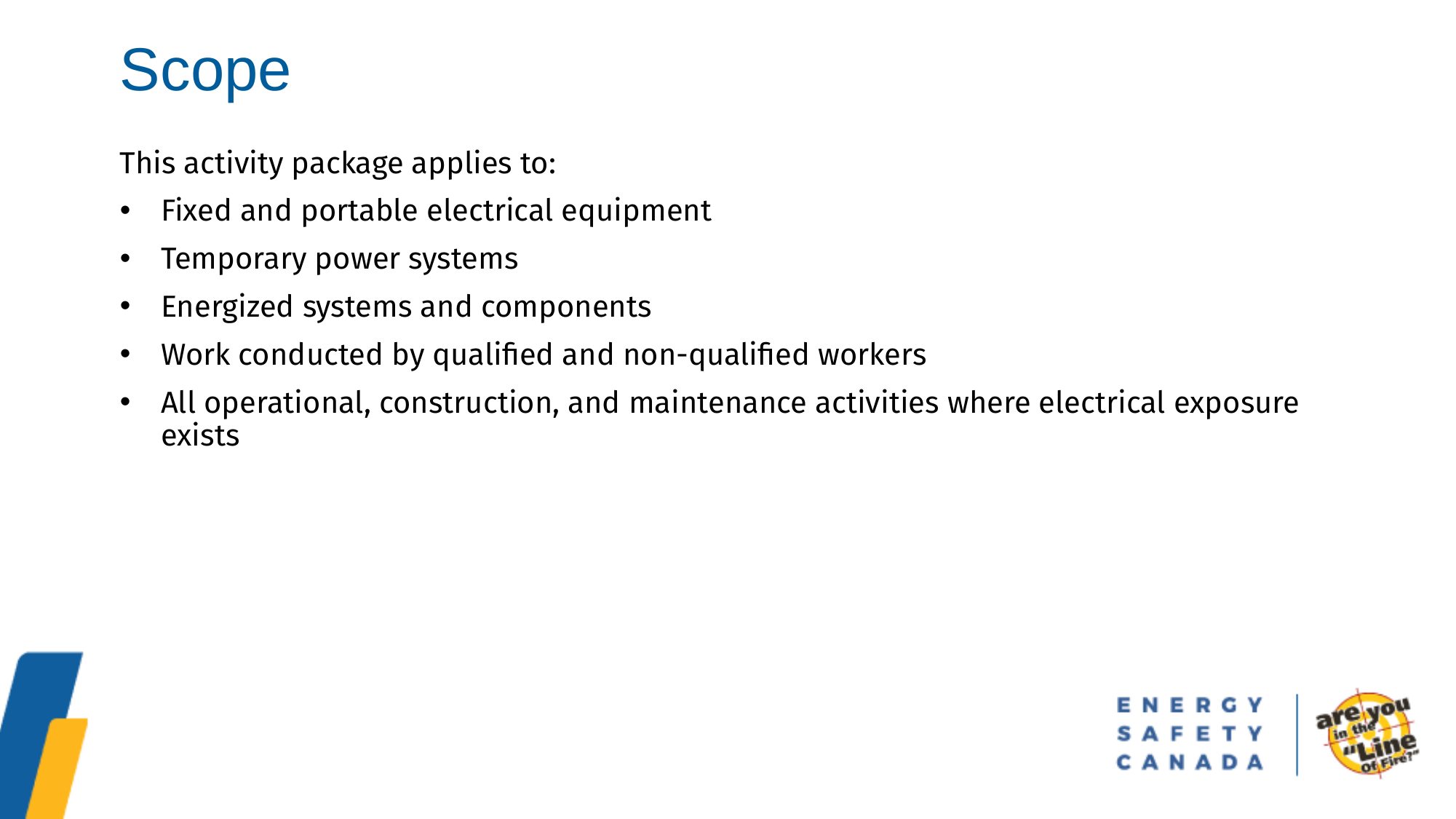

Scope
This activity package applies to:
Fixed and portable electrical equipment
Temporary power systems
Energized systems and components
Work conducted by qualified and non-qualified workers
All operational, construction, and maintenance activities where electrical exposure exists